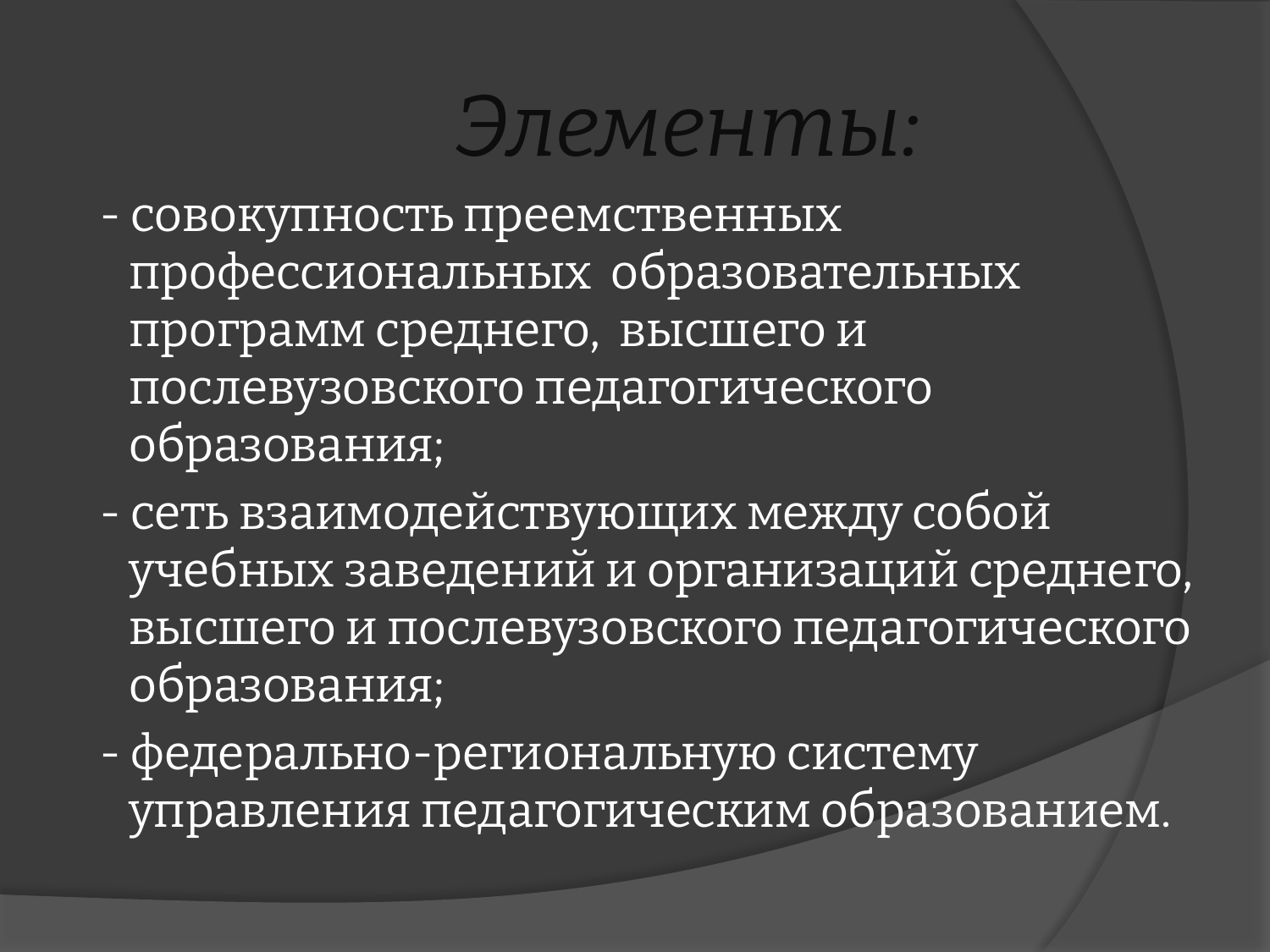

Элементы:
  - совокупность преемственных профессиональных  образовательных программ среднего,  высшего и послевузовского педагогического образования;
  - сеть взаимодействующих между собой учебных заведений и организаций среднего, высшего и послевузовского педагогического образования;
  - федерально-региональную систему управления педагогическим образованием.